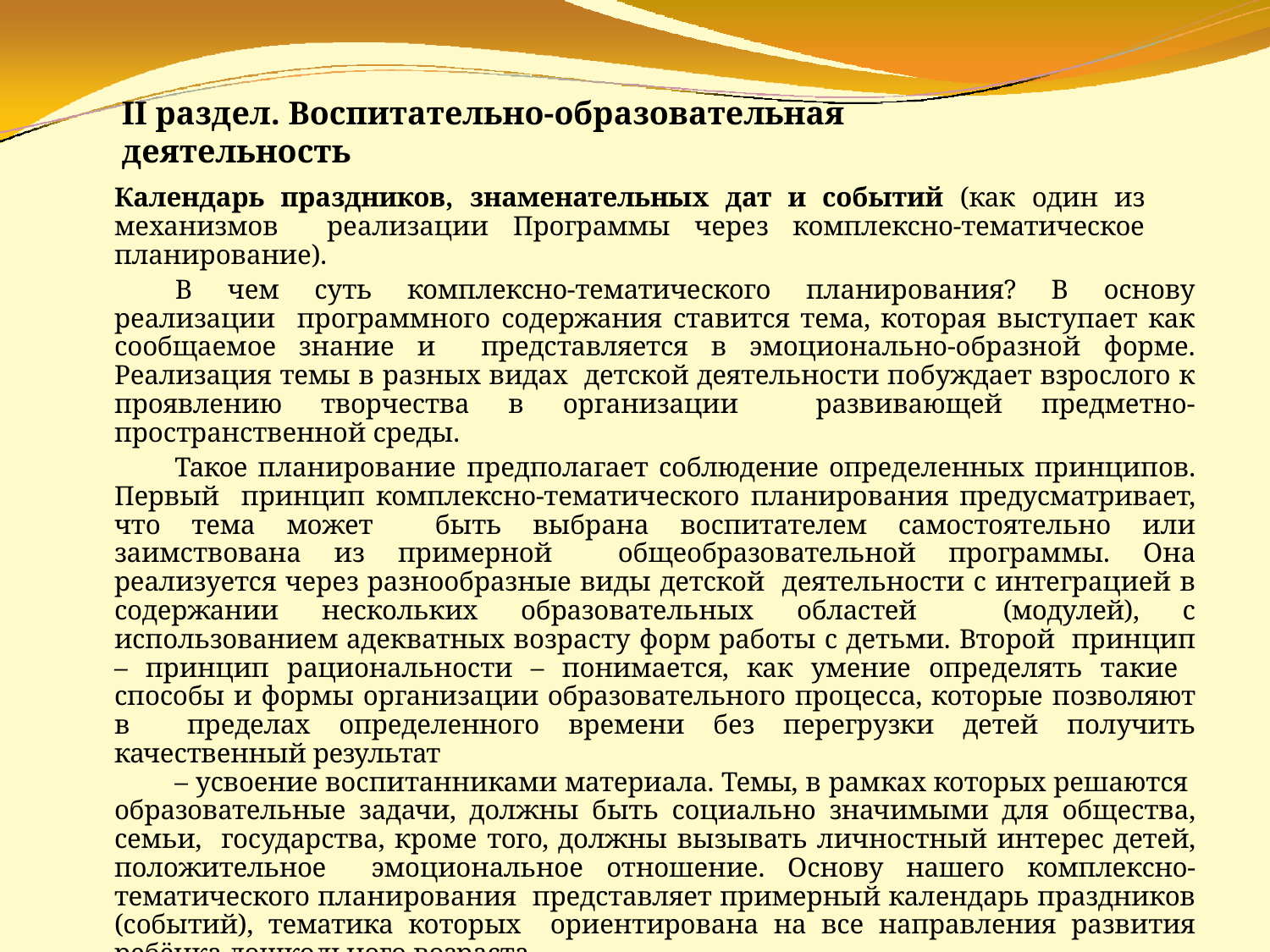

# II раздел. Воспитательно-образовательная деятельность
Календарь праздников, знаменательных дат и событий (как один из механизмов  реализации Программы через комплексно-тематическое планирование).
В чем суть комплексно-тематического планирования? В основу реализации  программного содержания ставится тема, которая выступает как сообщаемое знание и  представляется в эмоционально-образной форме. Реализация темы в разных видах  детской деятельности побуждает взрослого к проявлению творчества в организации  развивающей предметно-пространственной среды.
Такое планирование предполагает соблюдение определенных принципов. Первый  принцип комплексно-тематического планирования предусматривает, что тема может  быть выбрана воспитателем самостоятельно или заимствована из примерной  общеобразовательной программы. Она реализуется через разнообразные виды детской  деятельности с интеграцией в содержании нескольких образовательных областей  (модулей), с использованием адекватных возрасту форм работы с детьми. Второй  принцип – принцип рациональности – понимается, как умение определять такие  способы и формы организации образовательного процесса, которые позволяют в  пределах определенного времени без перегрузки детей получить качественный результат
– усвоение воспитанниками материала. Темы, в рамках которых решаются  образовательные задачи, должны быть социально значимыми для общества, семьи,  государства, кроме того, должны вызывать личностный интерес детей, положительное  эмоциональное отношение. Основу нашего комплексно-тематического планирования  представляет примерный календарь праздников (событий), тематика которых  ориентирована на все направления развития ребёнка дошкольного возраста.